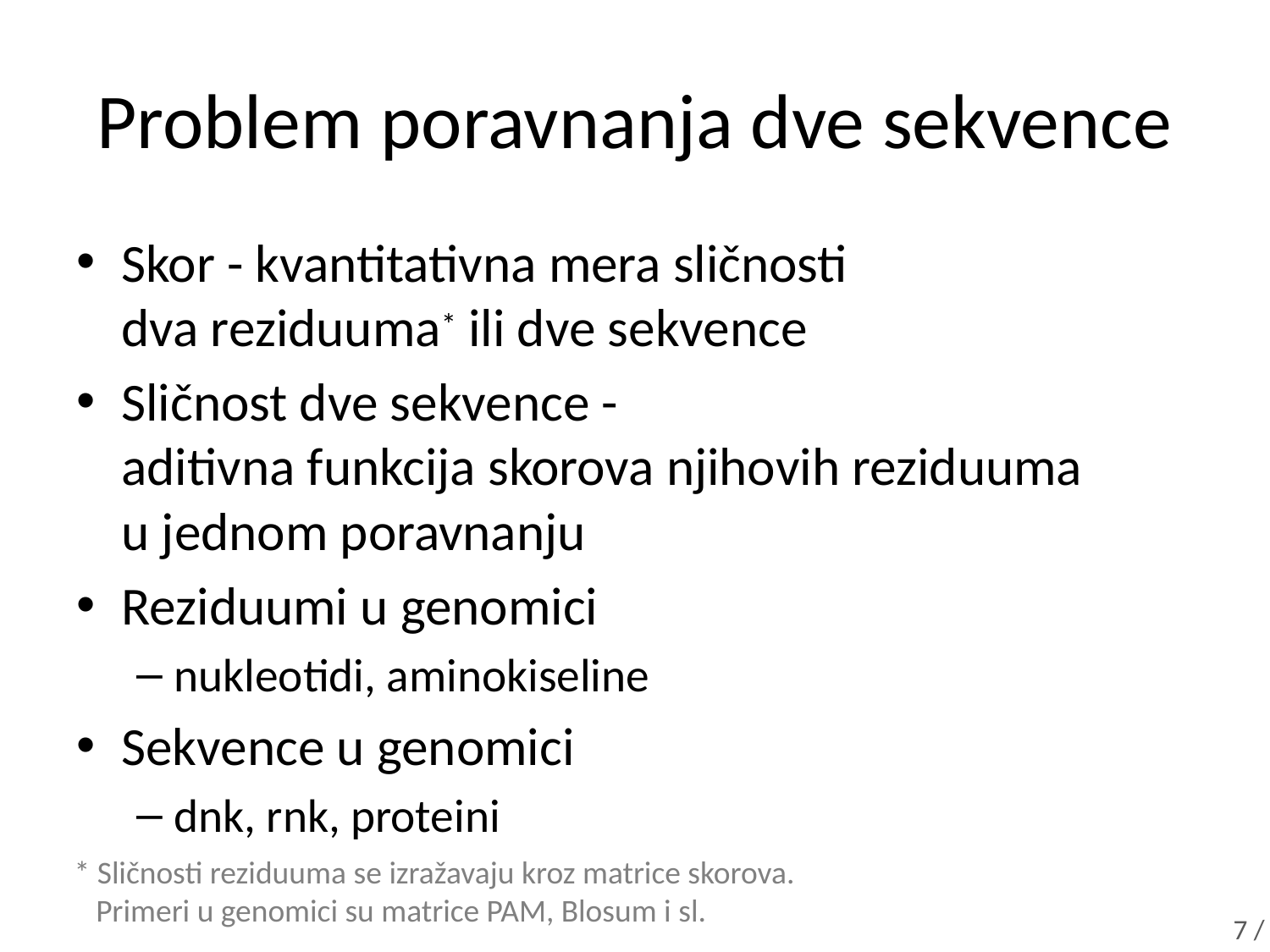

# Problem poravnanja dve sekvence
Skor - kvantitativna mera sličnosti
dva reziduuma* ili dve sekvence
Sličnost dve sekvence -
aditivna funkcija skorova njihovih reziduuma
u jednom poravnanju
Reziduumi u genomici
nukleotidi, aminokiseline
Sekvence u genomici
dnk, rnk, proteini

* Sličnosti reziduuma se izražavaju kroz matrice skorova.
   Primeri u genomici su matrice PAM, Blosum i sl.